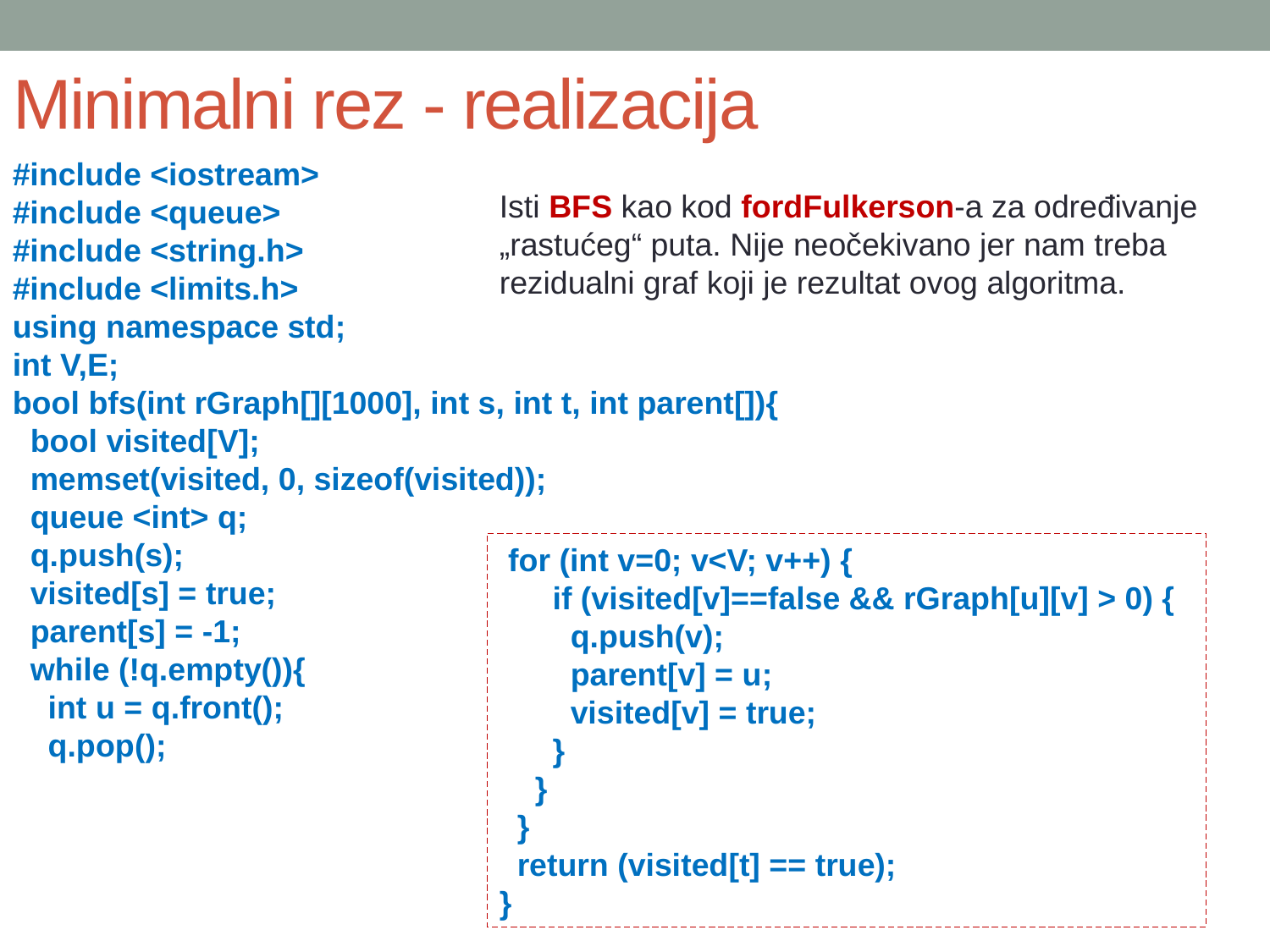

# Minimalni rez - realizacija
#include <iostream>
#include <queue>
#include <string.h>
#include <limits.h>
using namespace std;
int V,E;
bool bfs(int rGraph[][1000], int s, int t, int parent[]){
  bool visited[V];
  memset(visited, 0, sizeof(visited));
  queue <int> q;
  q.push(s);
  visited[s] = true;
  parent[s] = -1;
  while (!q.empty()){
    int u = q.front();
    q.pop();
Isti BFS kao kod fordFulkerson-a za određivanje „rastućeg“ puta. Nije neočekivano jer nam treba rezidualni graf koji je rezultat ovog algoritma.
 for (int v=0; v<V; v++) {
      if (visited[v]==false && rGraph[u][v] > 0) {
        q.push(v);
        parent[v] = u;
        visited[v] = true;
      }
    }
  }
  return (visited[t] == true);
}